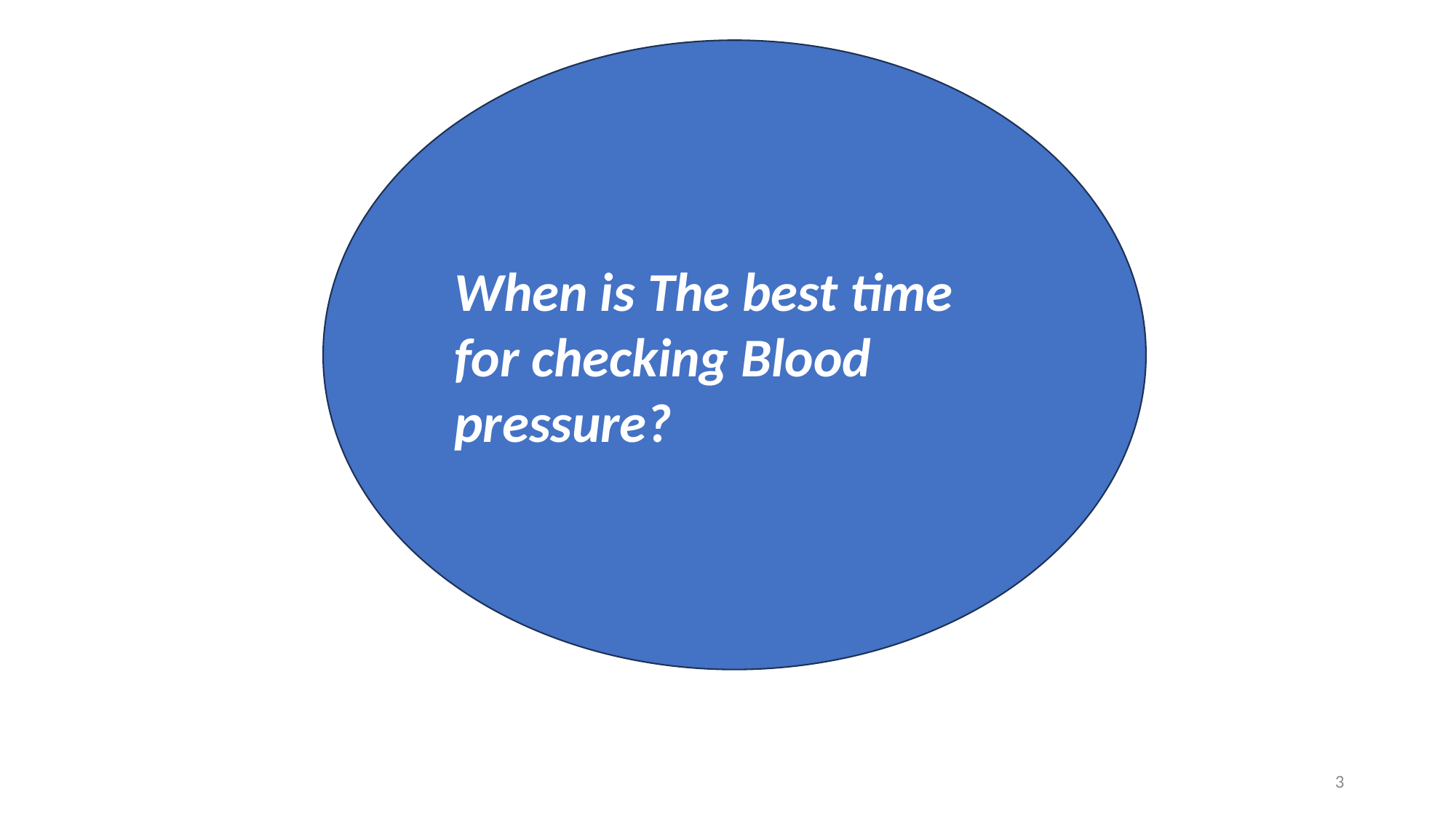

When is The best time for checking Blood pressure?
3